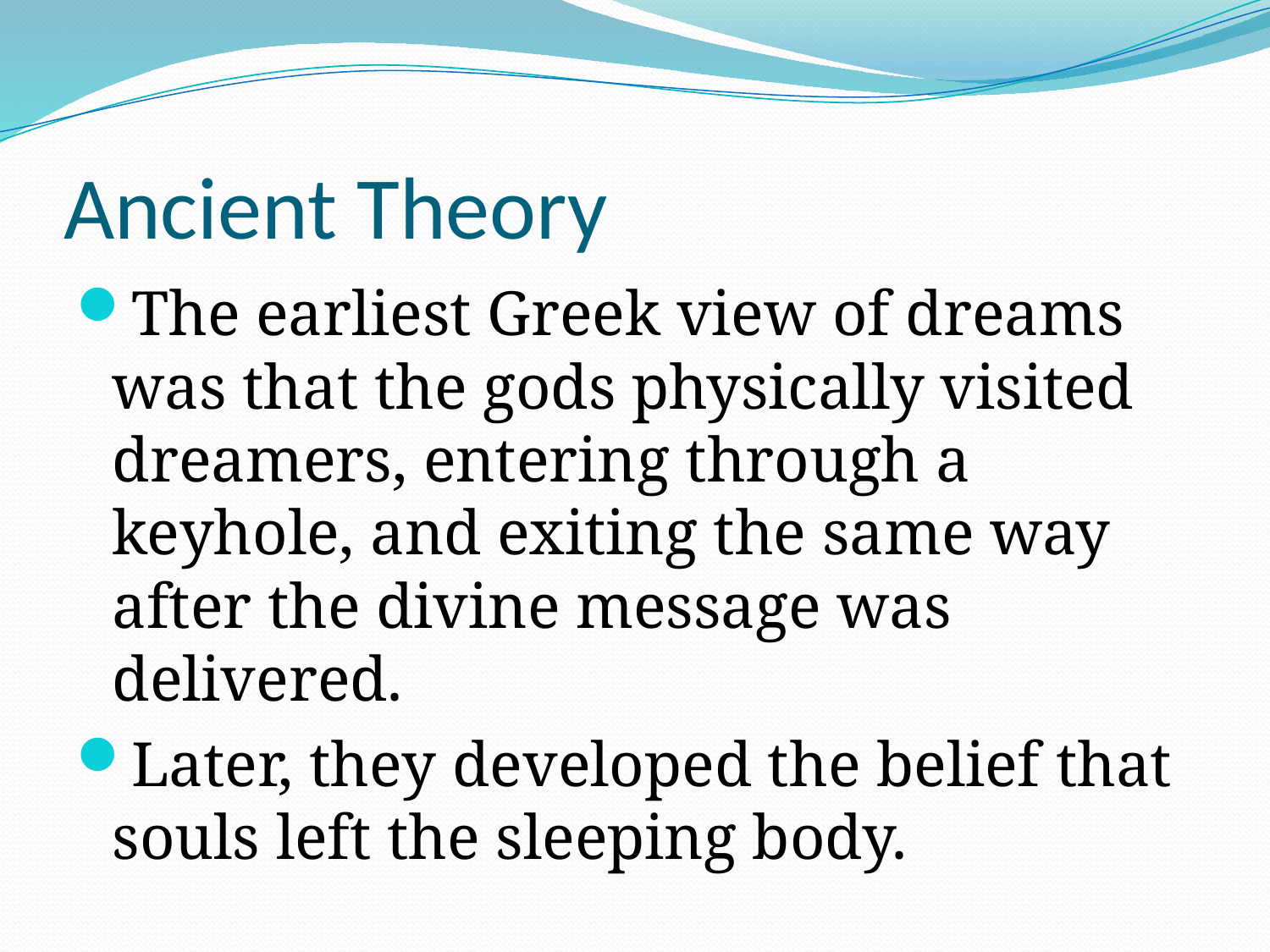

# Ancient Theory
The earliest Greek view of dreams was that the gods physically visited dreamers, entering through a keyhole, and exiting the same way after the divine message was delivered.
Later, they developed the belief that souls left the sleeping body.